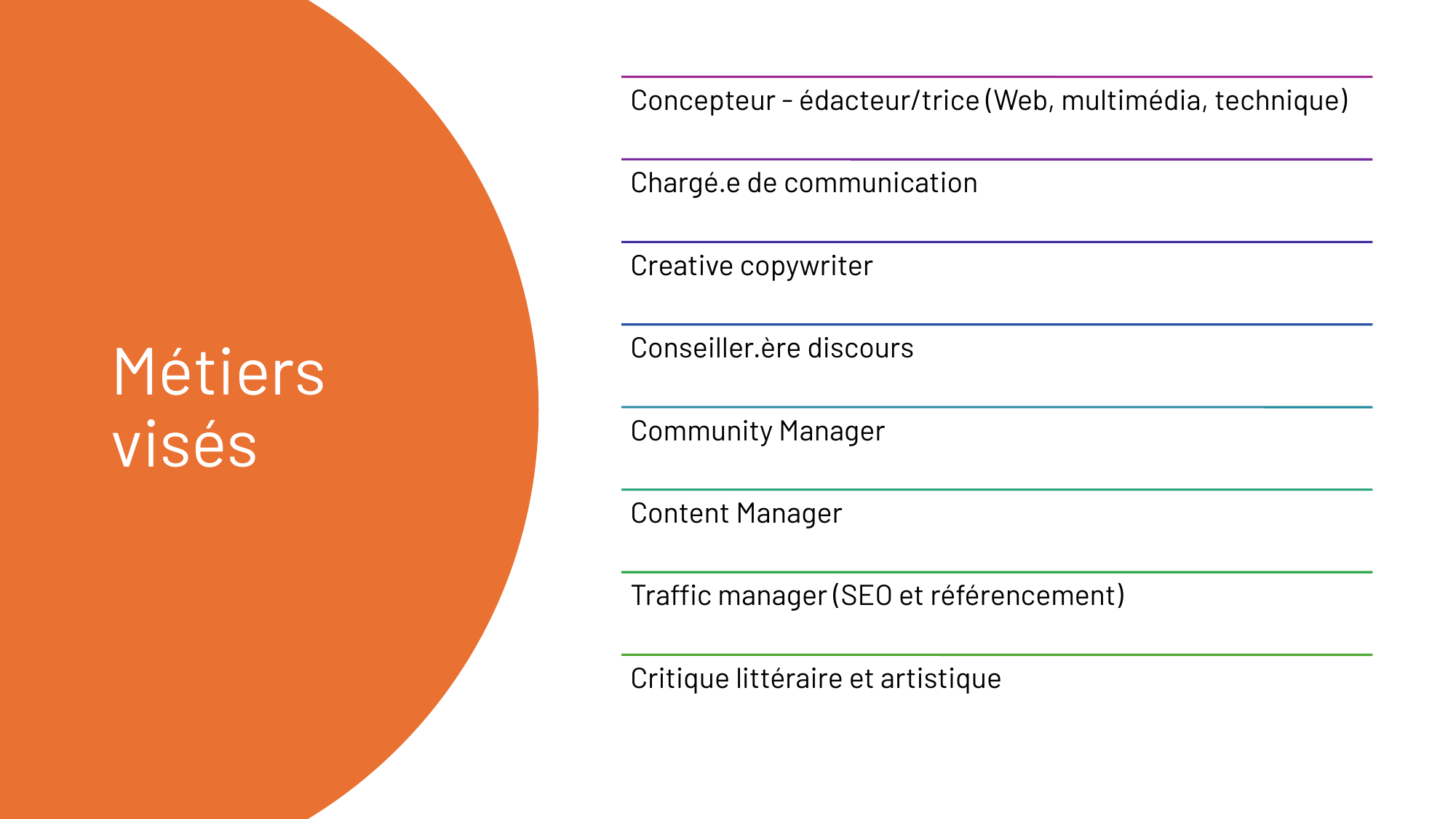

Concepteur - édacteur/trice (Web, multimédia, technique)
Chargé.e de communication
Creative copywriter
Conseiller.ère discours
Community Manager
Content Manager
Traffic manager (SEO et référencement)
Critique littéraire et artistique
# Métiers visés